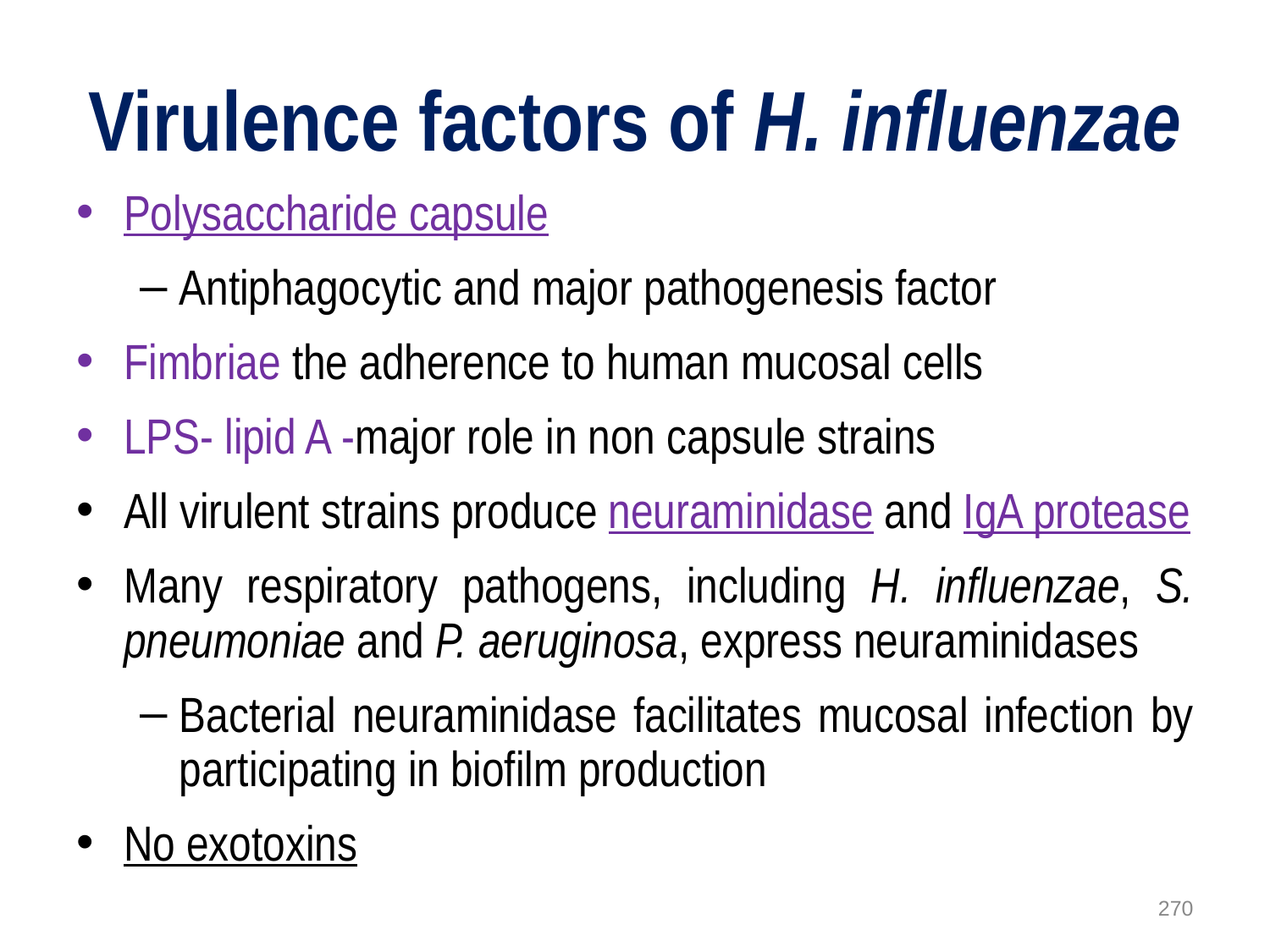

# Virulence factors of H. influenzae
Polysaccharide capsule
Antiphagocytic and major pathogenesis factor
Fimbriae the adherence to human mucosal cells
LPS- lipid A -major role in non capsule strains
All virulent strains produce neuraminidase and IgA protease
Many respiratory pathogens, including H. influenzae, S. pneumoniae and P. aeruginosa, express neuraminidases
Bacterial neuraminidase facilitates mucosal infection by participating in biofilm production
No exotoxins

270